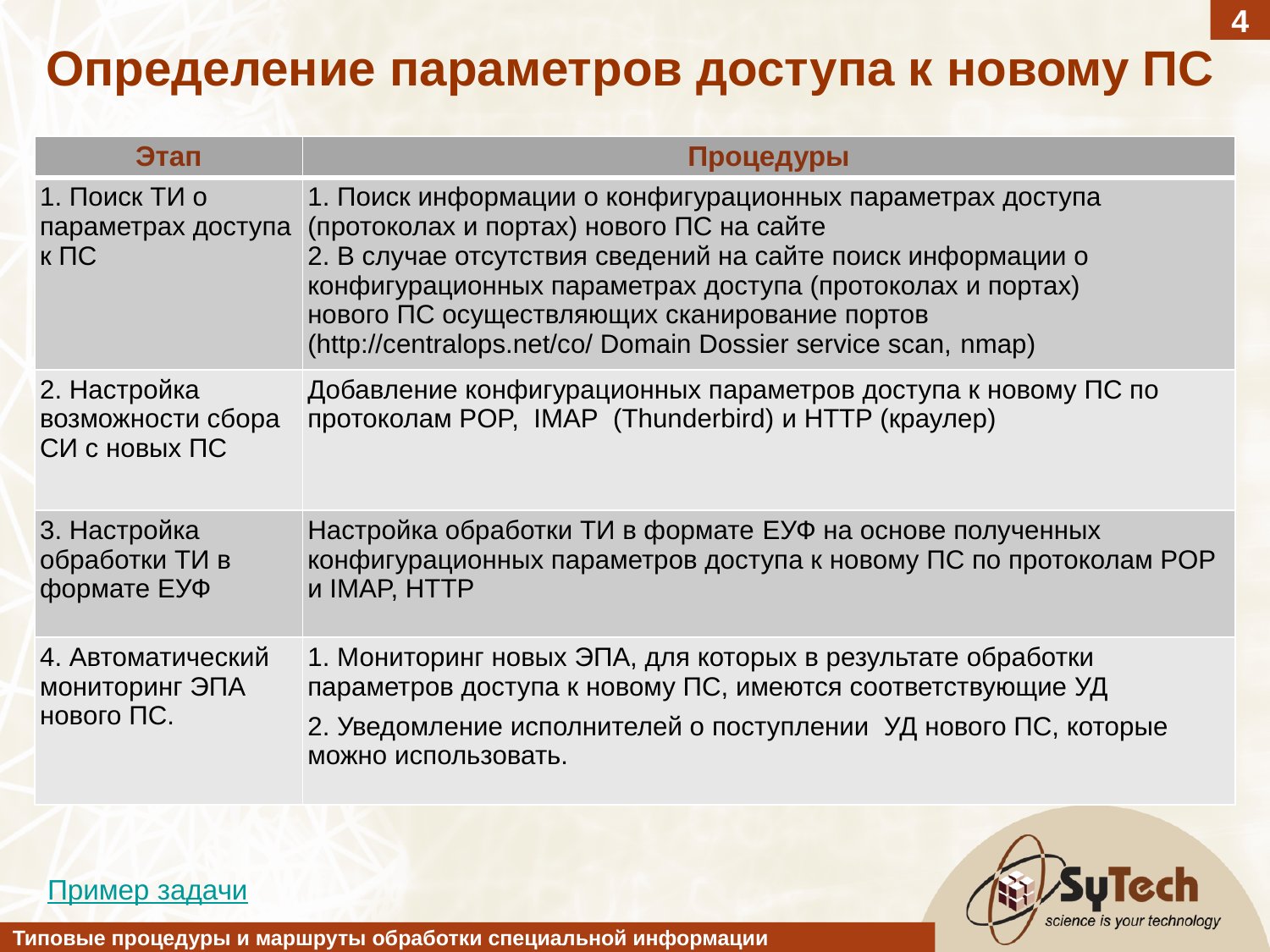

4
Определение параметров доступа к новому ПС
| Этап | Процедуры |
| --- | --- |
| 1. Поиск ТИ о параметрах доступа к ПС | 1. Поиск информации о конфигурационных параметрах доступа  (протоколах и портах) нового ПС на сайте 2. В случае отсутствия сведений на сайте поиск информации о конфигурационных параметрах доступа (протоколах и портах)  нового ПС осуществляющих сканирование портов (http://centralops.net/co/ Domain Dossier service scan, nmap) |
| 2. Настройка возможности сбора СИ с новых ПС | Добавление конфигурационных параметров доступа к новому ПС по протоколам POP, IMAP (Thunderbird) и HTTP (краулер) |
| 3. Настройка обработки ТИ в формате ЕУФ | Настройка обработки ТИ в формате ЕУФ на основе полученных конфигурационных параметров доступа к новому ПС по протоколам POP и IMAP, HTTP |
| 4. Автоматический мониторинг ЭПА нового ПС. | 1. Мониторинг новых ЭПА, для которых в результате обработки параметров доступа к новому ПС, имеются соответствующие УД 2. Уведомление исполнителей о поступлении УД нового ПС, которые можно использовать. |
Пример задачи
Типовые процедуры и маршруты обработки специальной информации